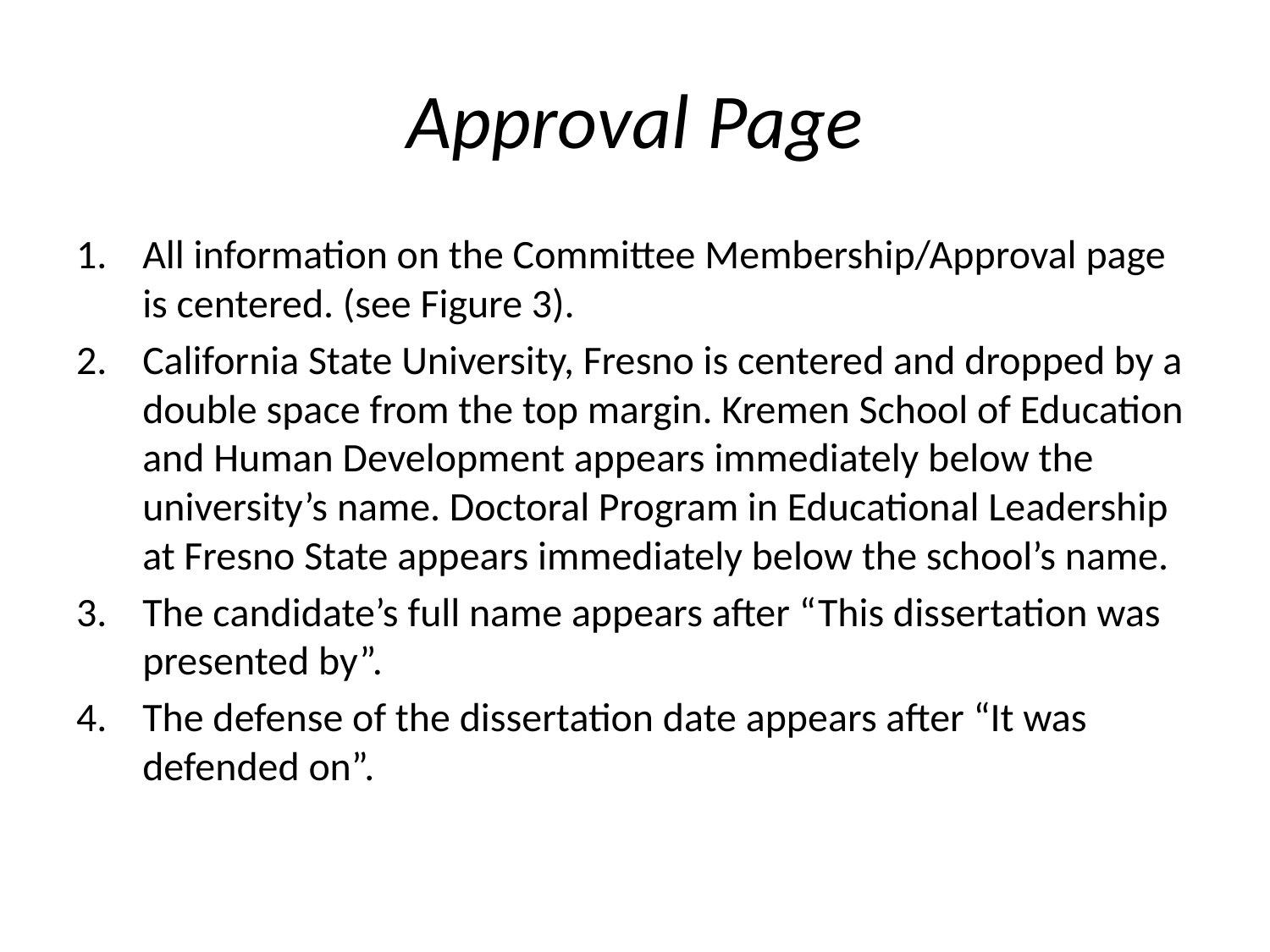

# Approval Page
All information on the Committee Membership/Approval page is centered. (see Figure 3).
California State University, Fresno is centered and dropped by a double space from the top margin. Kremen School of Education and Human Development appears immediately below the university’s name. Doctoral Program in Educational Leadership at Fresno State appears immediately below the school’s name.
The candidate’s full name appears after “This dissertation was presented by”.
The defense of the dissertation date appears after “It was defended on”.